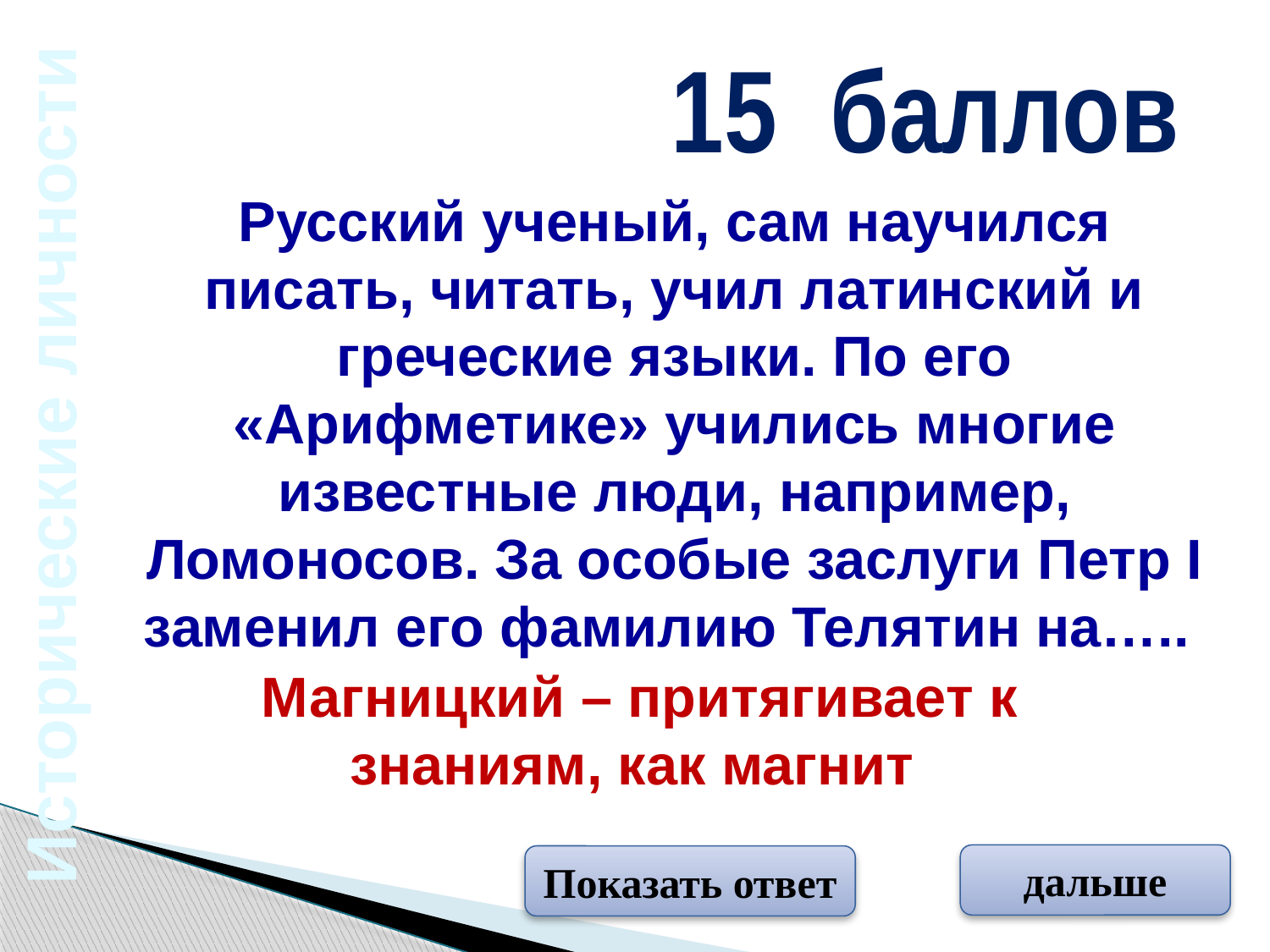

15  баллов
Русский ученый, сам научился писать, читать, учил латинский и греческие языки. По его «Арифметике» учились многие известные люди, например, Ломоносов. За особые заслуги Петр I заменил его фамилию Телятин на…..
Исторические личности
Магницкий – притягивает к знаниям, как магнит
дальше
Показать ответ